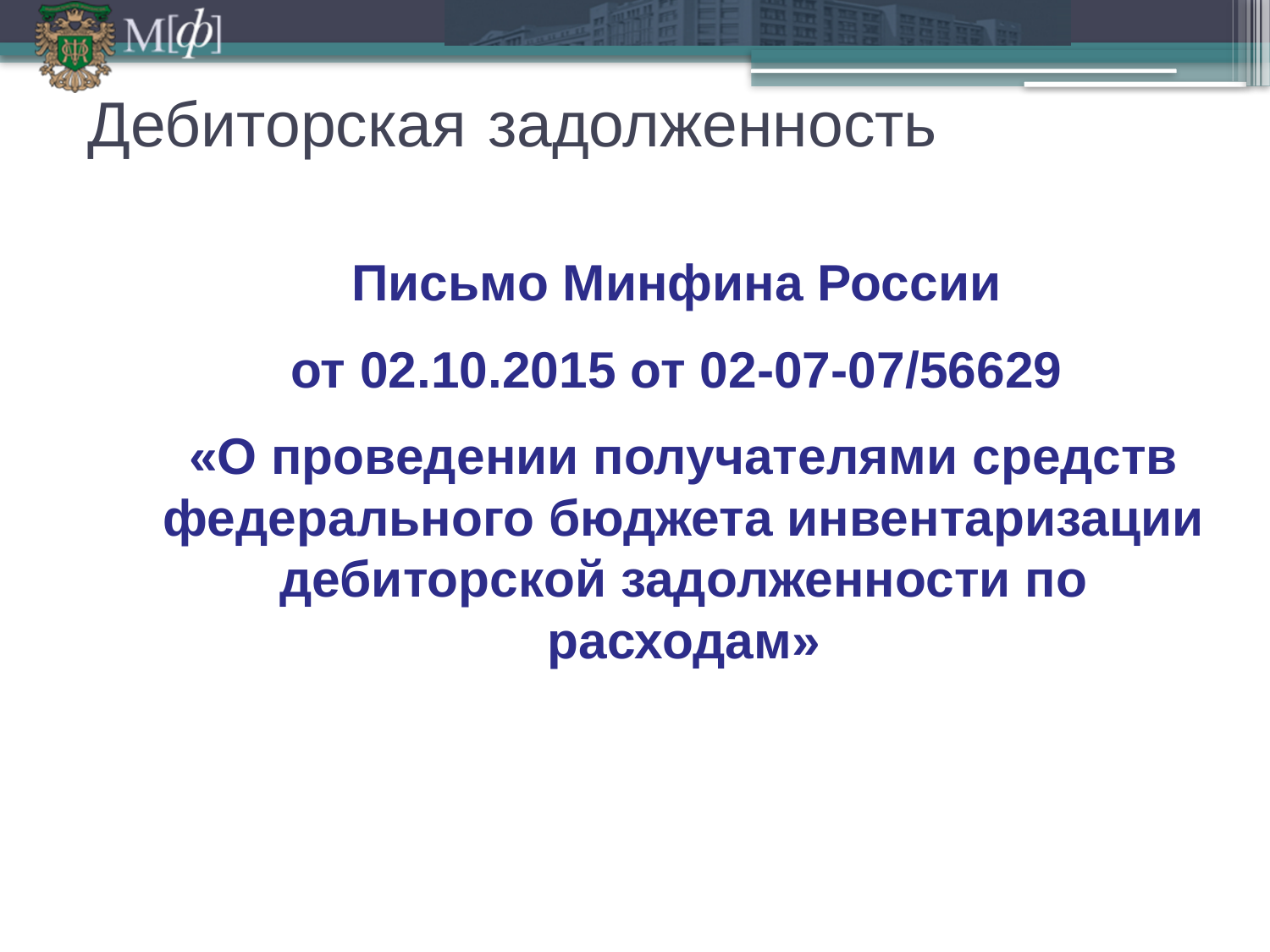

Дебиторская задолженность
Письмо Минфина России
от 02.10.2015 от 02-07-07/56629
«О проведении получателями средств федерального бюджета инвентаризации дебиторской задолженности по расходам»